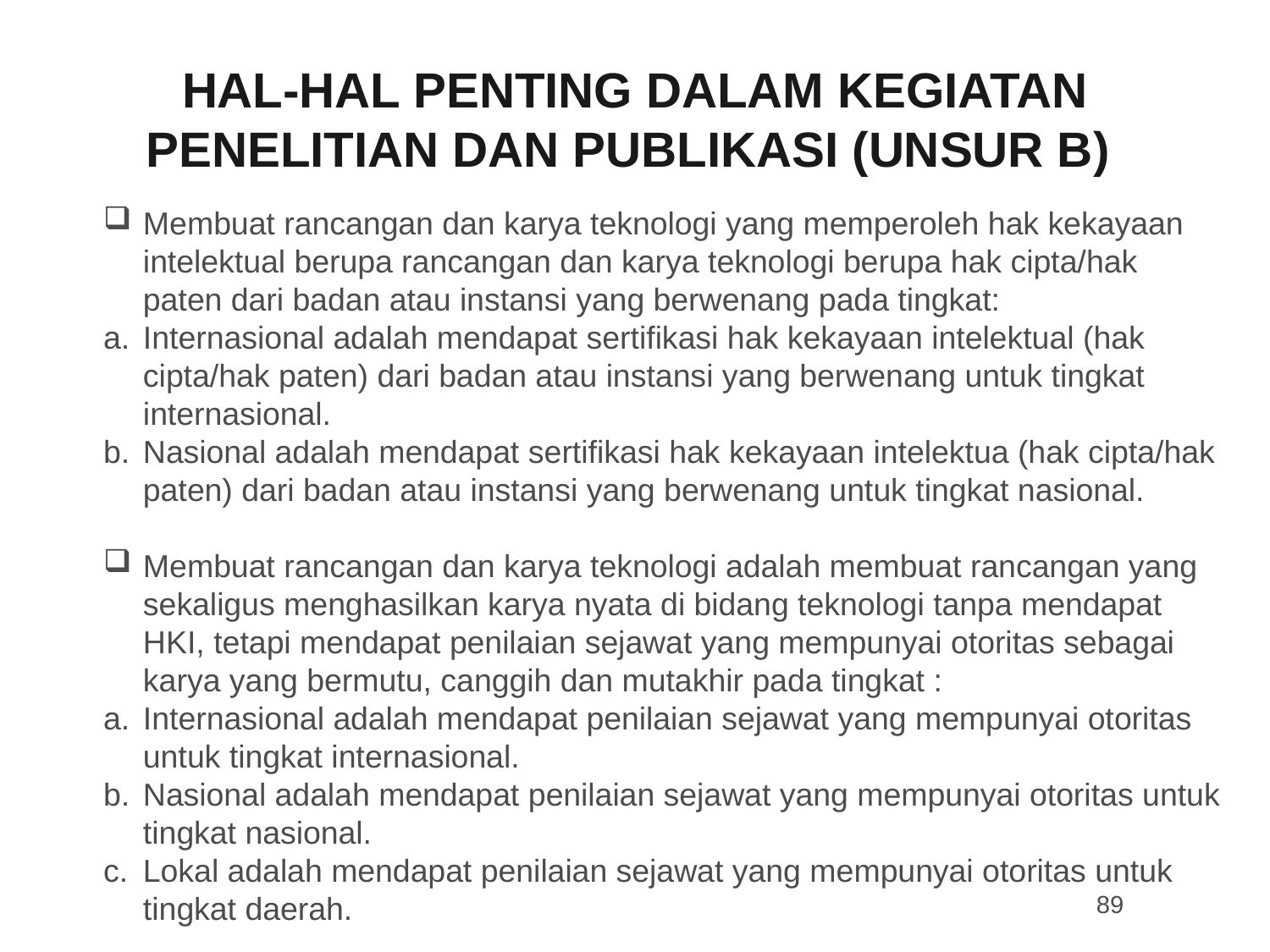

# HAL-HAL PENTING DALAM KEGIATAN PENELITIAN DAN PUBLIKASI (UNSUR B)
Membuat rancangan dan karya teknologi yang memperoleh hak kekayaan intelektual berupa rancangan dan karya teknologi berupa hak cipta/hak paten dari badan atau instansi yang berwenang pada tingkat:
Internasional adalah mendapat sertifikasi hak kekayaan intelektual (hak cipta/hak paten) dari badan atau instansi yang berwenang untuk tingkat internasional.
Nasional adalah mendapat sertifikasi hak kekayaan intelektua (hak cipta/hak paten) dari badan atau instansi yang berwenang untuk tingkat nasional.

Membuat rancangan dan karya teknologi adalah membuat rancangan yang sekaligus menghasilkan karya nyata di bidang teknologi tanpa mendapat HKI, tetapi mendapat penilaian sejawat yang mempunyai otoritas sebagai karya yang bermutu, canggih dan mutakhir pada tingkat :
Internasional adalah mendapat penilaian sejawat yang mempunyai otoritas untuk tingkat internasional.
Nasional adalah mendapat penilaian sejawat yang mempunyai otoritas untuk tingkat nasional.
Lokal adalah mendapat penilaian sejawat yang mempunyai otoritas untuk tingkat daerah.
89